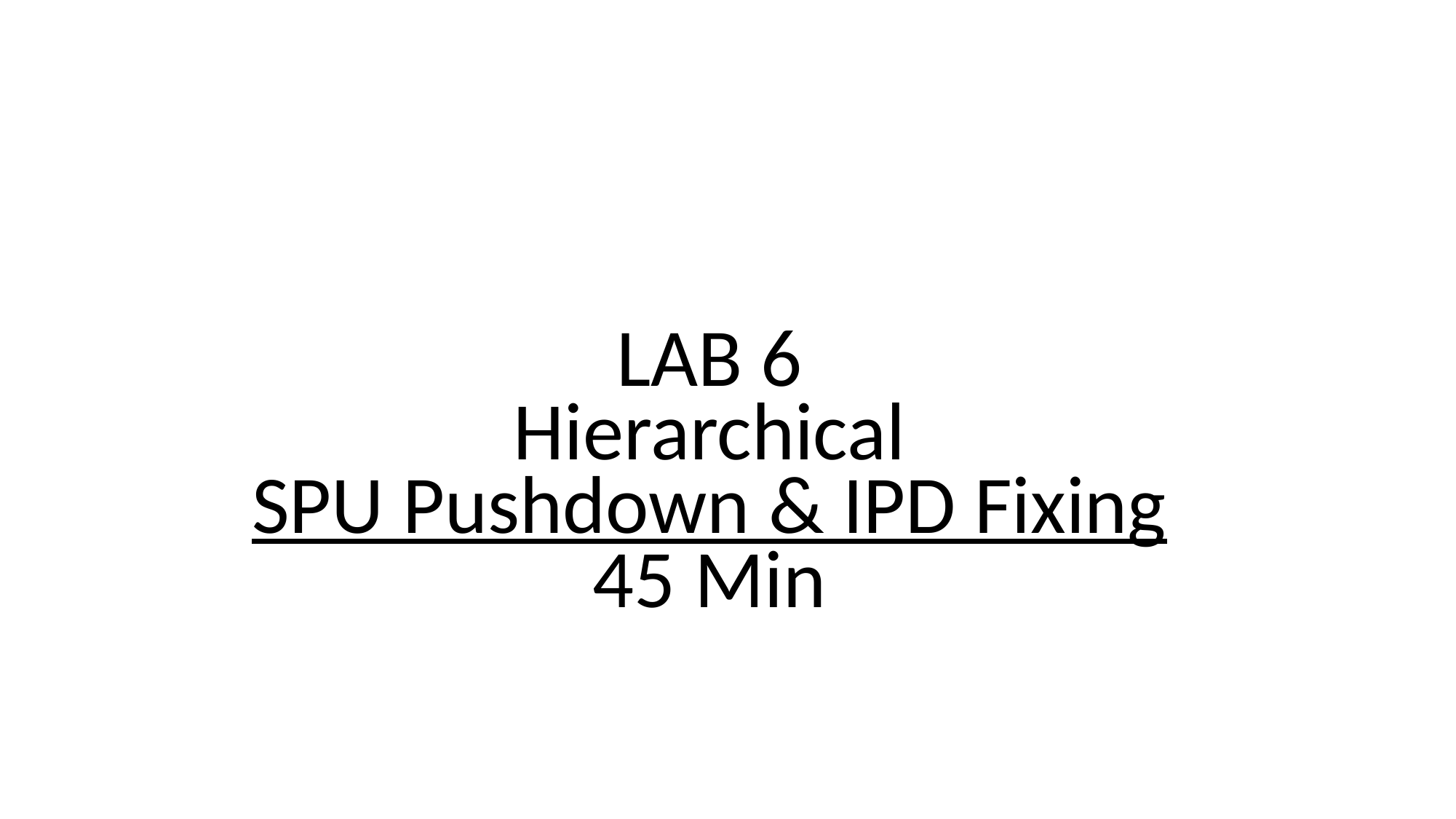

# LAB 6 Hierarchical SPU Pushdown & IPD Fixing 45 Min